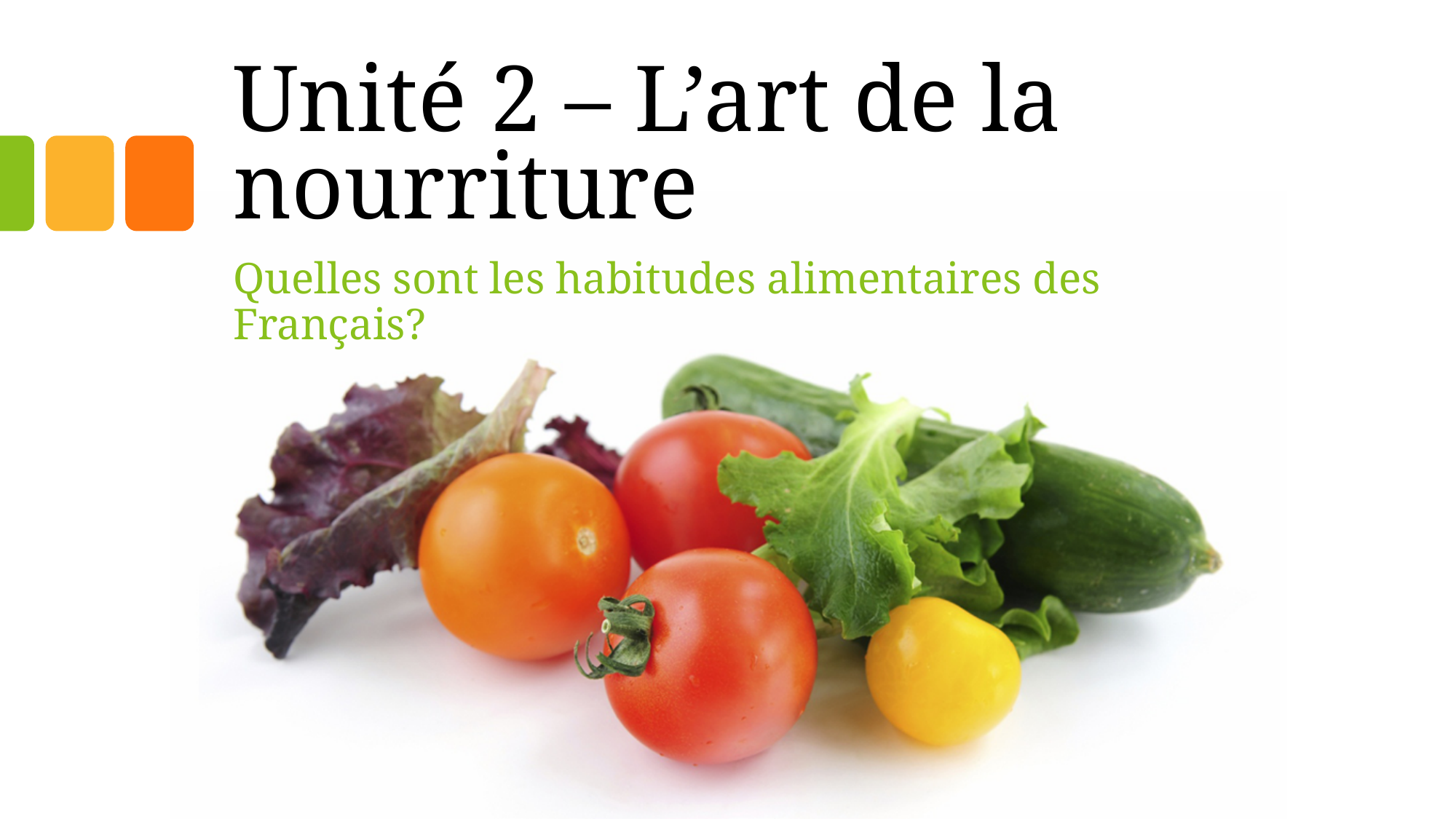

# Unité 2 – L’art de la nourriture
Quelles sont les habitudes alimentaires des Français?